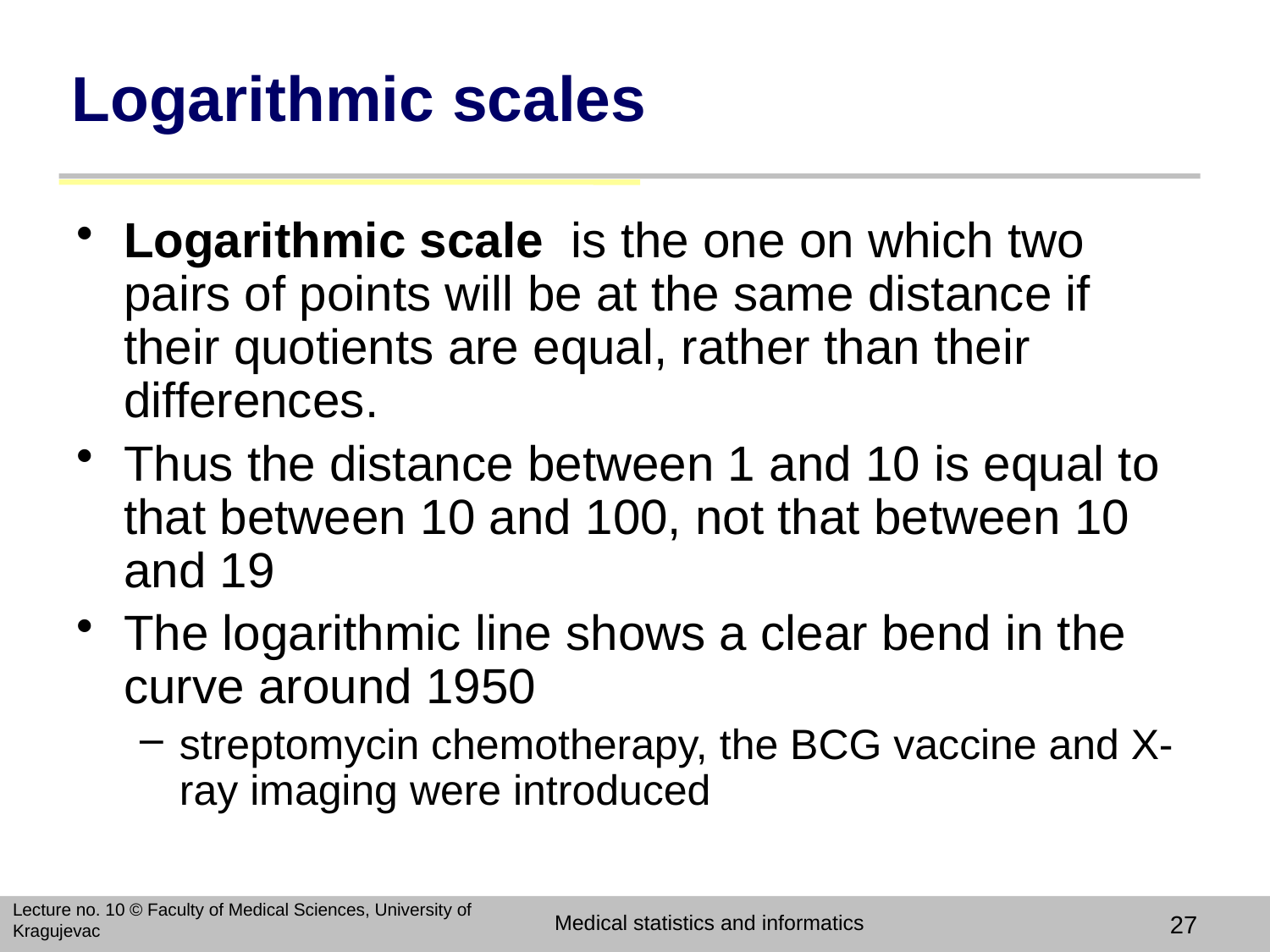

# Logarithmic scales
Logarithmic scale  is the one on which two pairs of points will be at the same distance if their quotients are equal, rather than their differences.
Thus the distance between 1 and 10 is equal to that between 10 and 100, not that between 10 and 19
The logarithmic line shows a clear bend in the curve around 1950
streptomycin chemotherapy, the BCG vaccine and X-ray imaging were introduced
Lecture no. 10 © Faculty of Medical Sciences, University of Kragujevac
Medical statistics and informatics
27